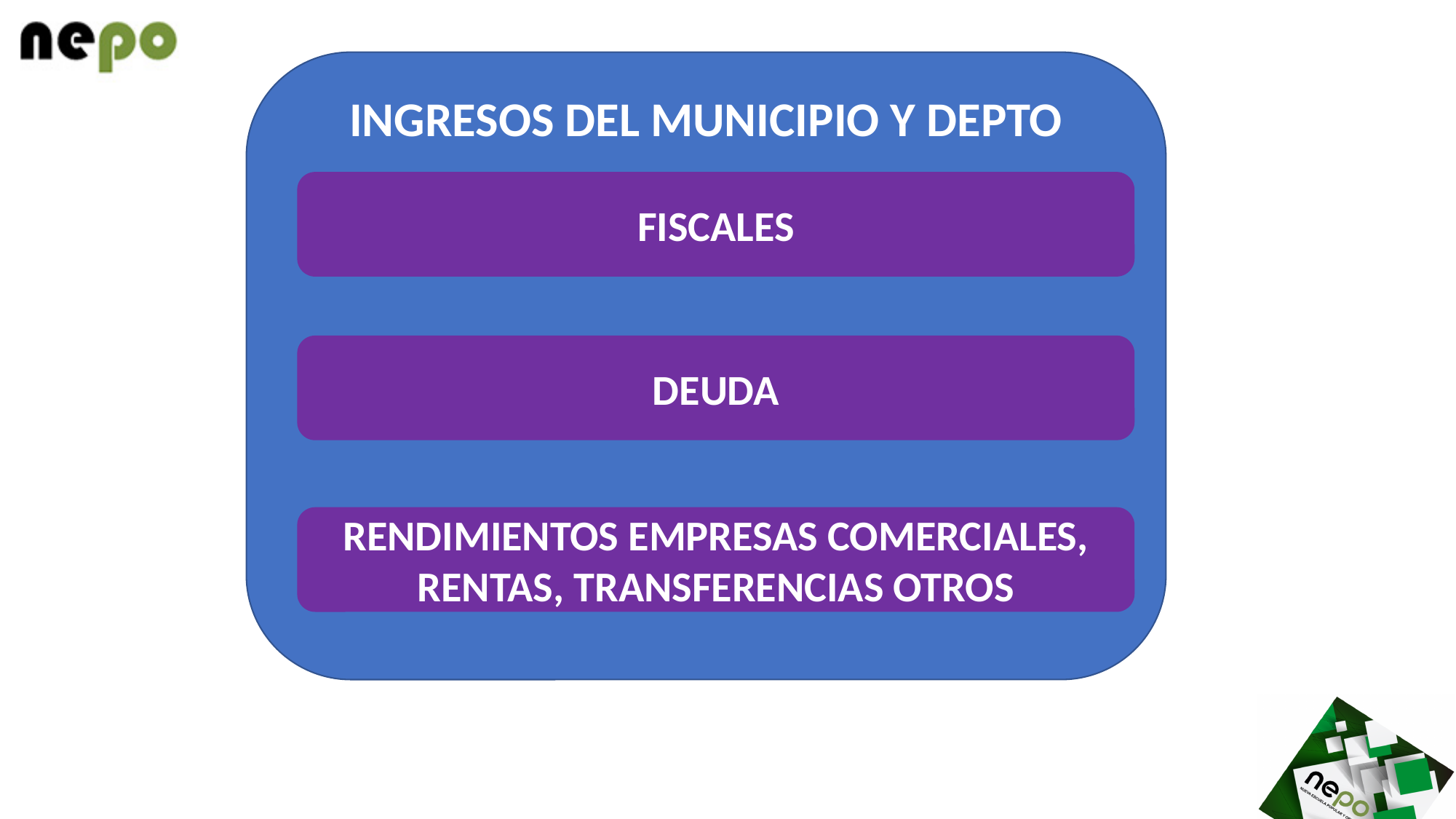

INGRESOS DEL MUNICIPIO Y DEPTO
FISCALES
DEUDA
RENDIMIENTOS EMPRESAS COMERCIALES, RENTAS, TRANSFERENCIAS OTROS